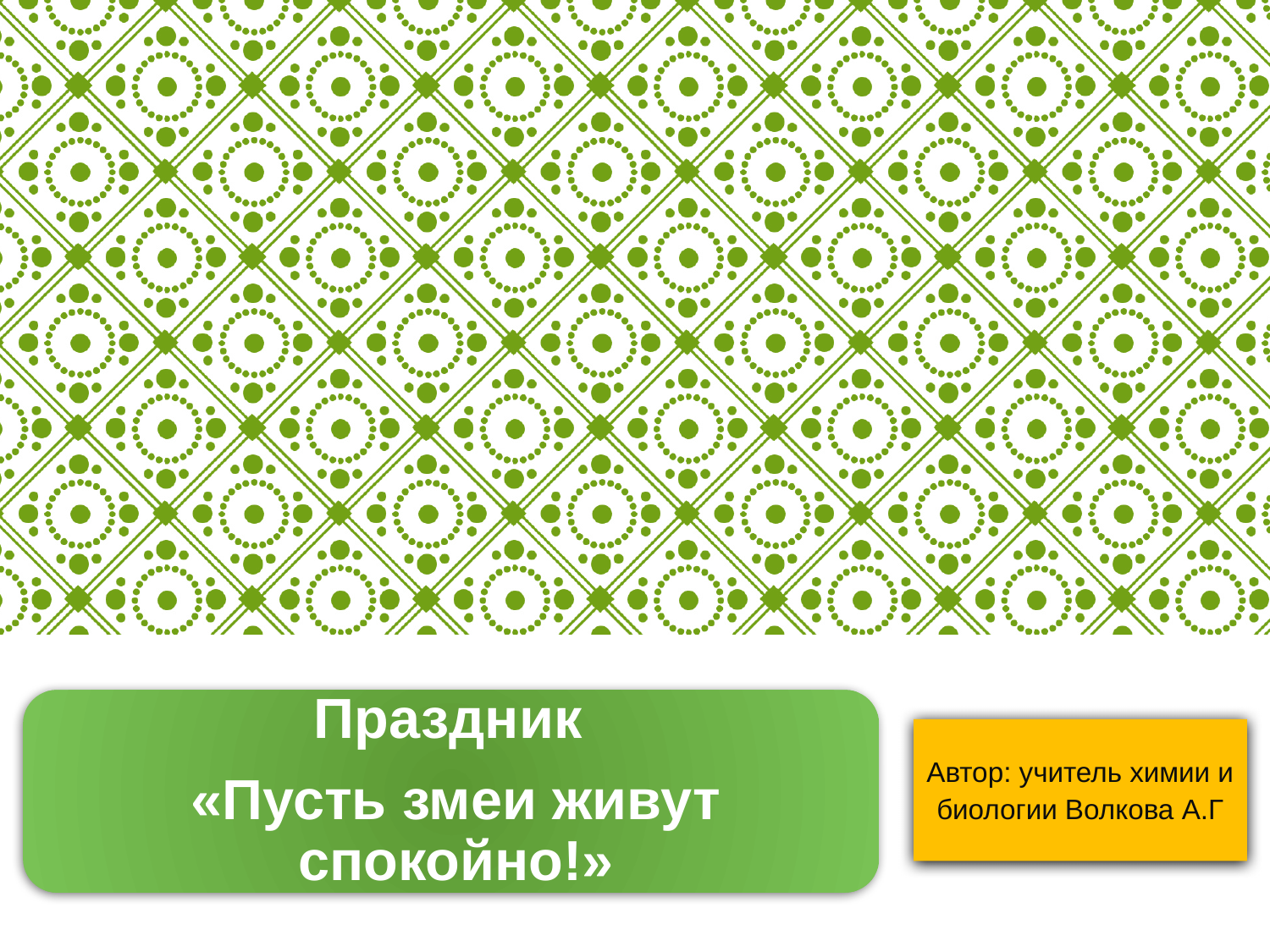

Праздник
«Пусть змеи живут спокойно!»
Автор: учитель химии и
биологии Волкова А.Г